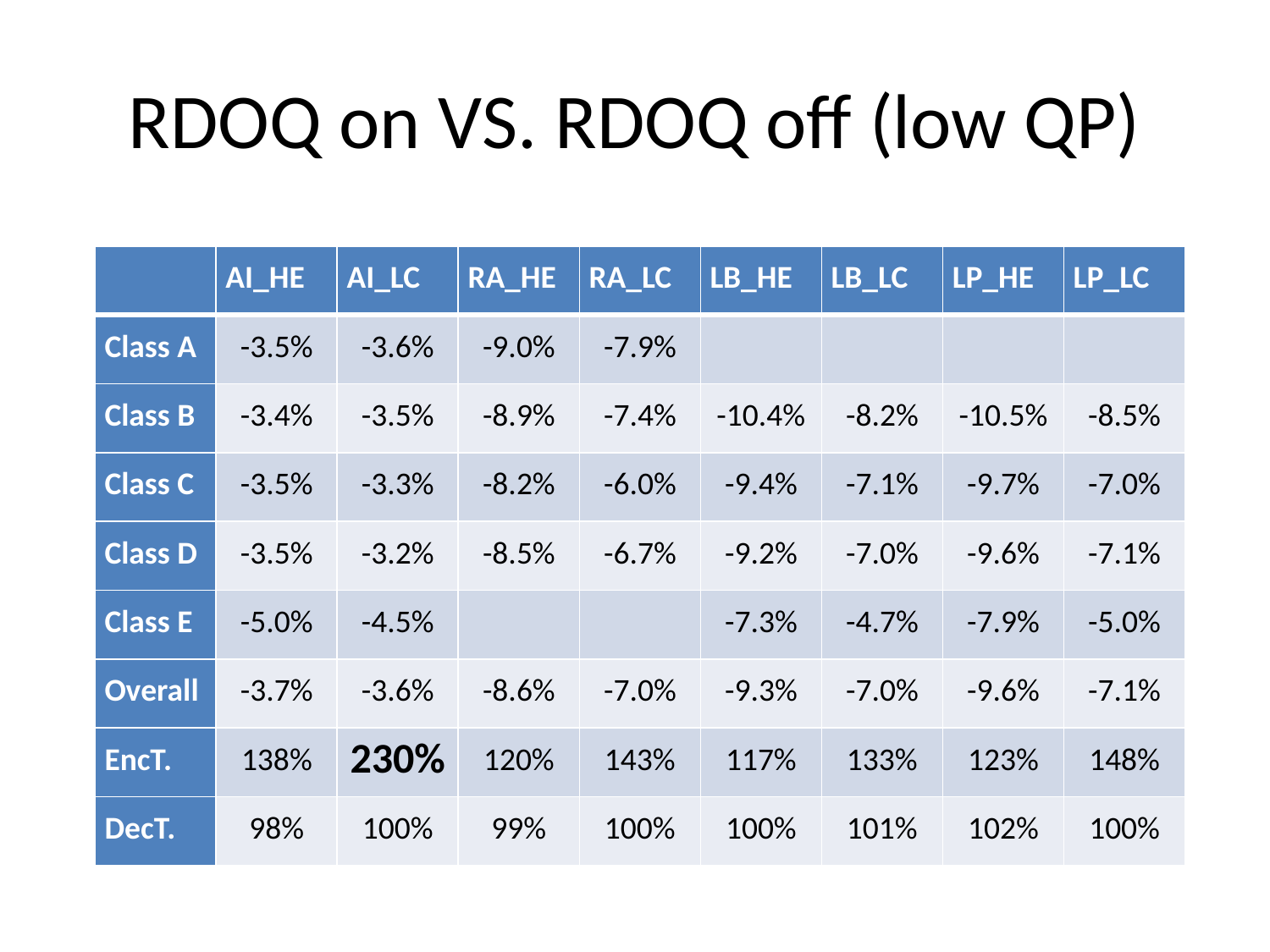

# RDOQ on VS. RDOQ off (low QP)
|  | AI\_HE | AI\_LC | RA\_HE | RA\_LC | LB\_HE | LB\_LC | LP\_HE | LP\_LC |
| --- | --- | --- | --- | --- | --- | --- | --- | --- |
| Class A | -3.5% | -3.6% | -9.0% | -7.9% |  |  |  |  |
| Class B | -3.4% | -3.5% | -8.9% | -7.4% | -10.4% | -8.2% | -10.5% | -8.5% |
| Class C | -3.5% | -3.3% | -8.2% | -6.0% | -9.4% | -7.1% | -9.7% | -7.0% |
| Class D | -3.5% | -3.2% | -8.5% | -6.7% | -9.2% | -7.0% | -9.6% | -7.1% |
| Class E | -5.0% | -4.5% |  |  | -7.3% | -4.7% | -7.9% | -5.0% |
| Overall | -3.7% | -3.6% | -8.6% | -7.0% | -9.3% | -7.0% | -9.6% | -7.1% |
| EncT. | 138% | 230% | 120% | 143% | 117% | 133% | 123% | 148% |
| DecT. | 98% | 100% | 99% | 100% | 100% | 101% | 102% | 100% |